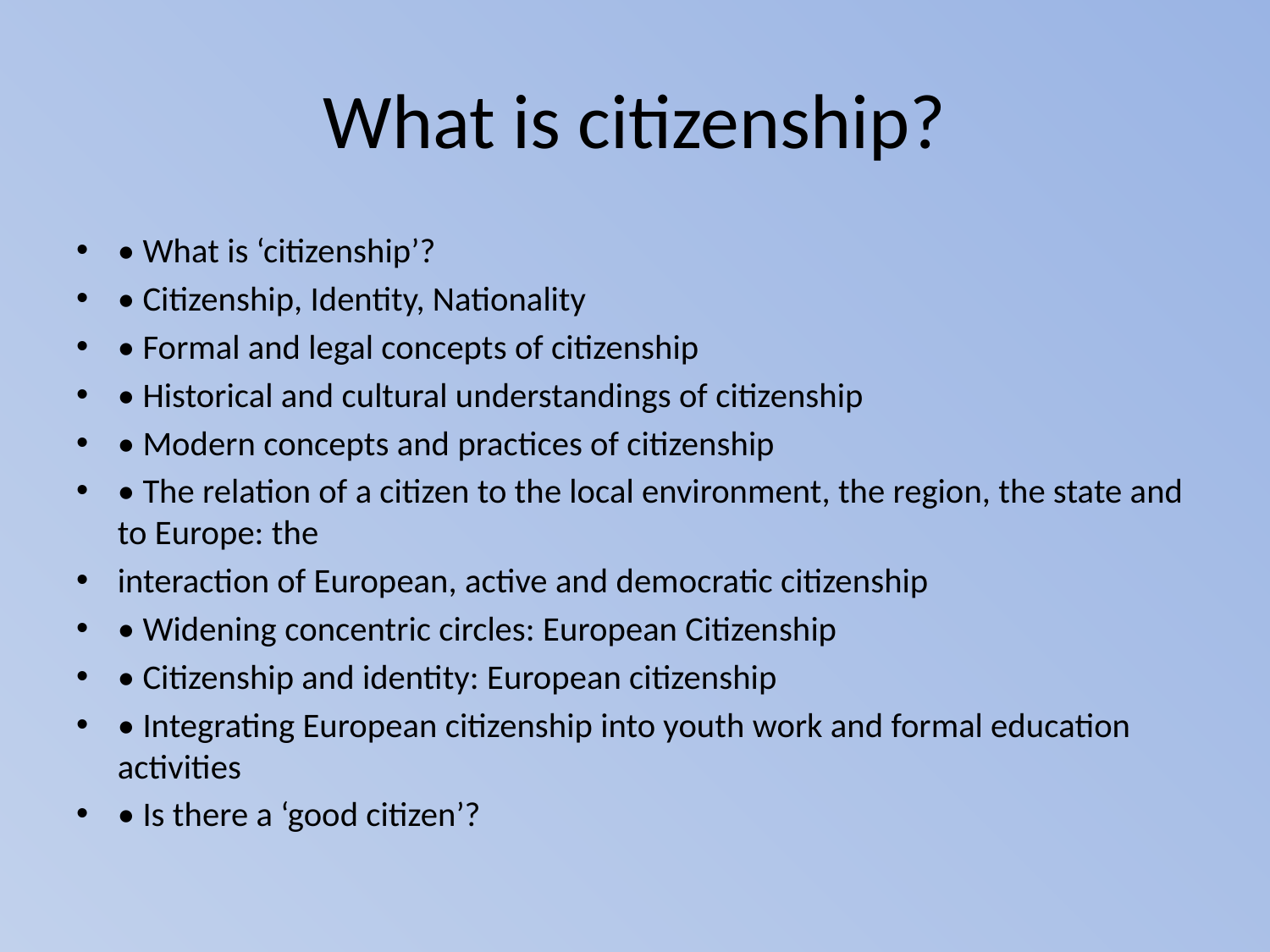

# What is citizenship?
• What is ‘citizenship’?
• Citizenship, Identity, Nationality
• Formal and legal concepts of citizenship
• Historical and cultural understandings of citizenship
• Modern concepts and practices of citizenship
• The relation of a citizen to the local environment, the region, the state and to Europe: the
interaction of European, active and democratic citizenship
• Widening concentric circles: European Citizenship
• Citizenship and identity: European citizenship
• Integrating European citizenship into youth work and formal education activities
• Is there a ‘good citizen’?